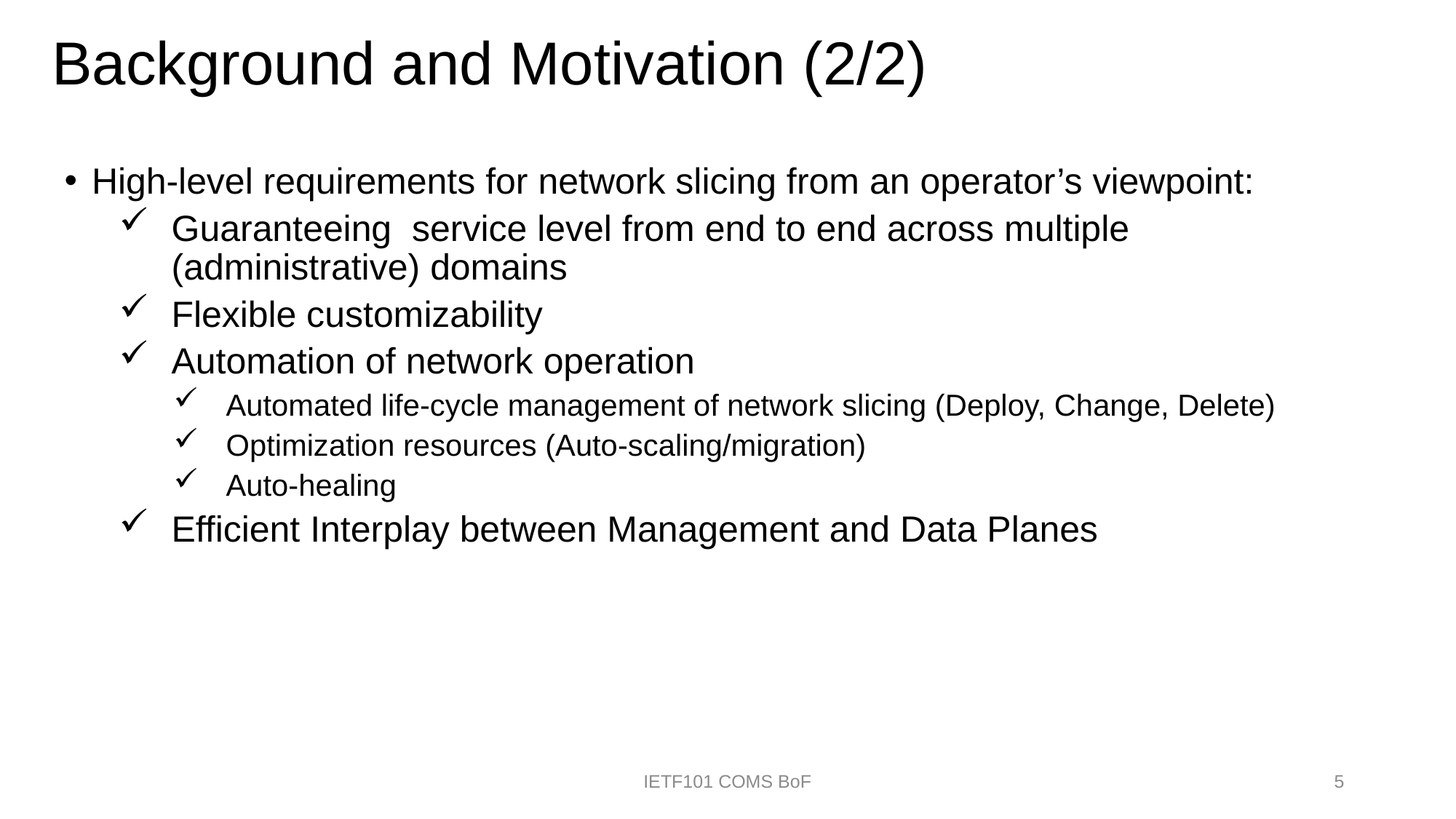

# Background and Motivation (2/2)
High-level requirements for network slicing from an operator’s viewpoint:
Guaranteeing  service level from end to end across multiple (administrative) domains
Flexible customizability
Automation of network operation
Automated life-cycle management of network slicing (Deploy, Change, Delete)
Optimization resources (Auto-scaling/migration)
Auto-healing
Efficient Interplay between Management and Data Planes
IETF101 COMS BoF
5